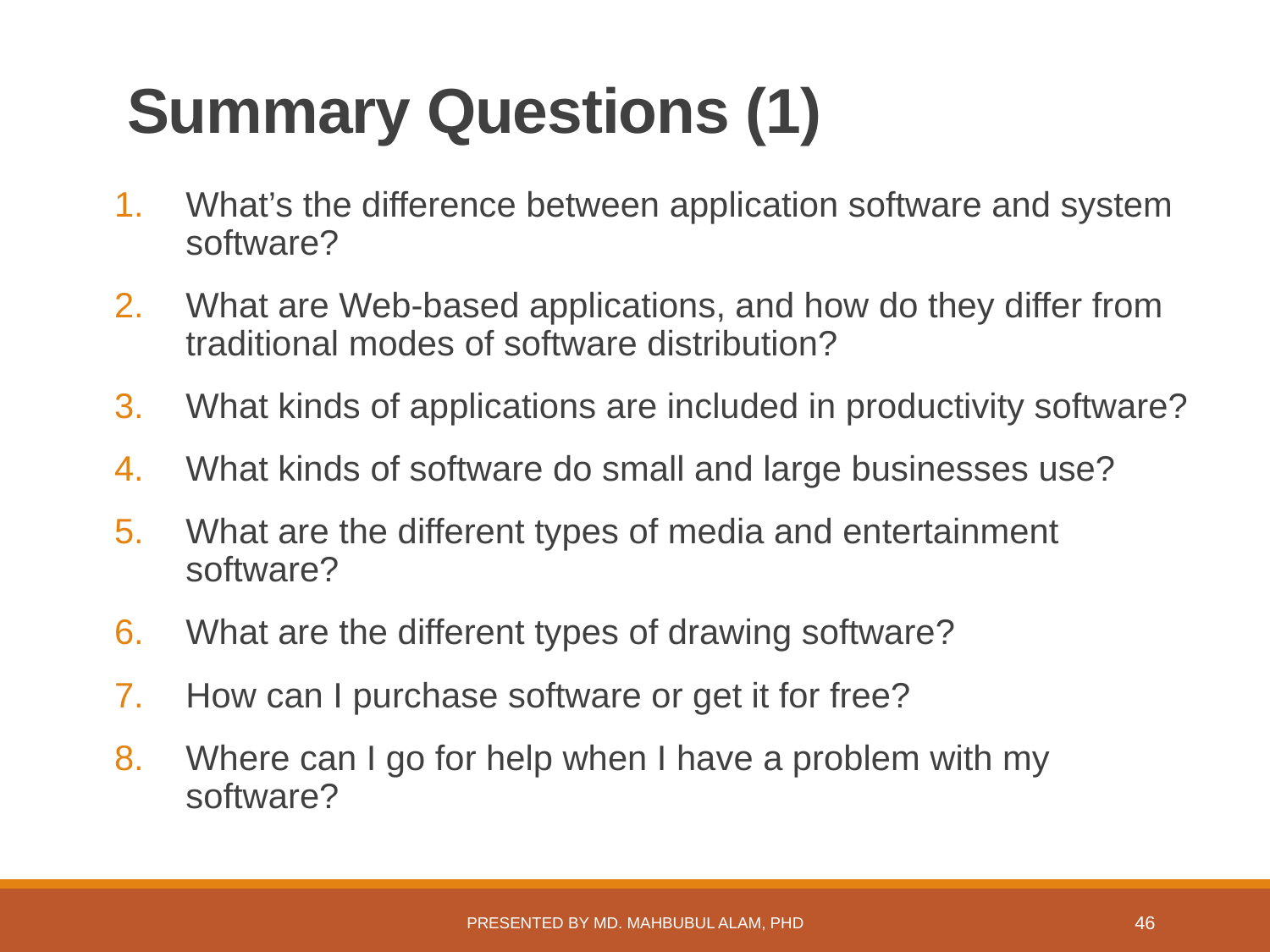

# Summary Questions (1)
What’s the difference between application software and system software?
What are Web-based applications, and how do they differ from traditional modes of software distribution?
What kinds of applications are included in productivity software?
What kinds of software do small and large businesses use?
What are the different types of media and entertainment software?
What are the different types of drawing software?
How can I purchase software or get it for free?
Where can I go for help when I have a problem with my software?

Presented by Md. Mahbubul Alam, PhD
46